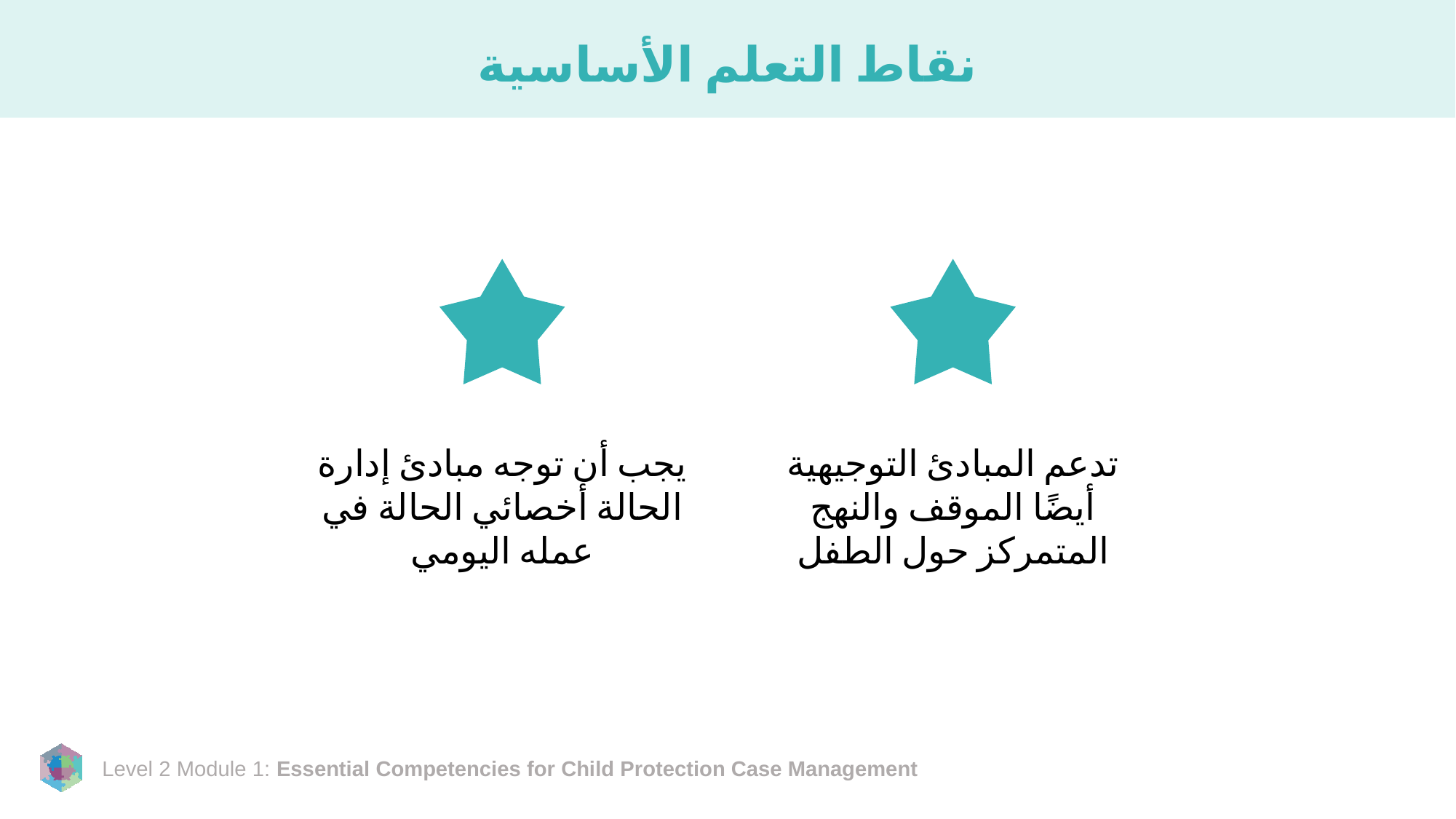

# نقاط التعلم الأساسية

يجب أن توجه مبادئ إدارة الحالة أخصائي الحالة في عمله اليومي
تدعم المبادئ التوجيهية أيضًا الموقف والنهج المتمركز حول الطفل